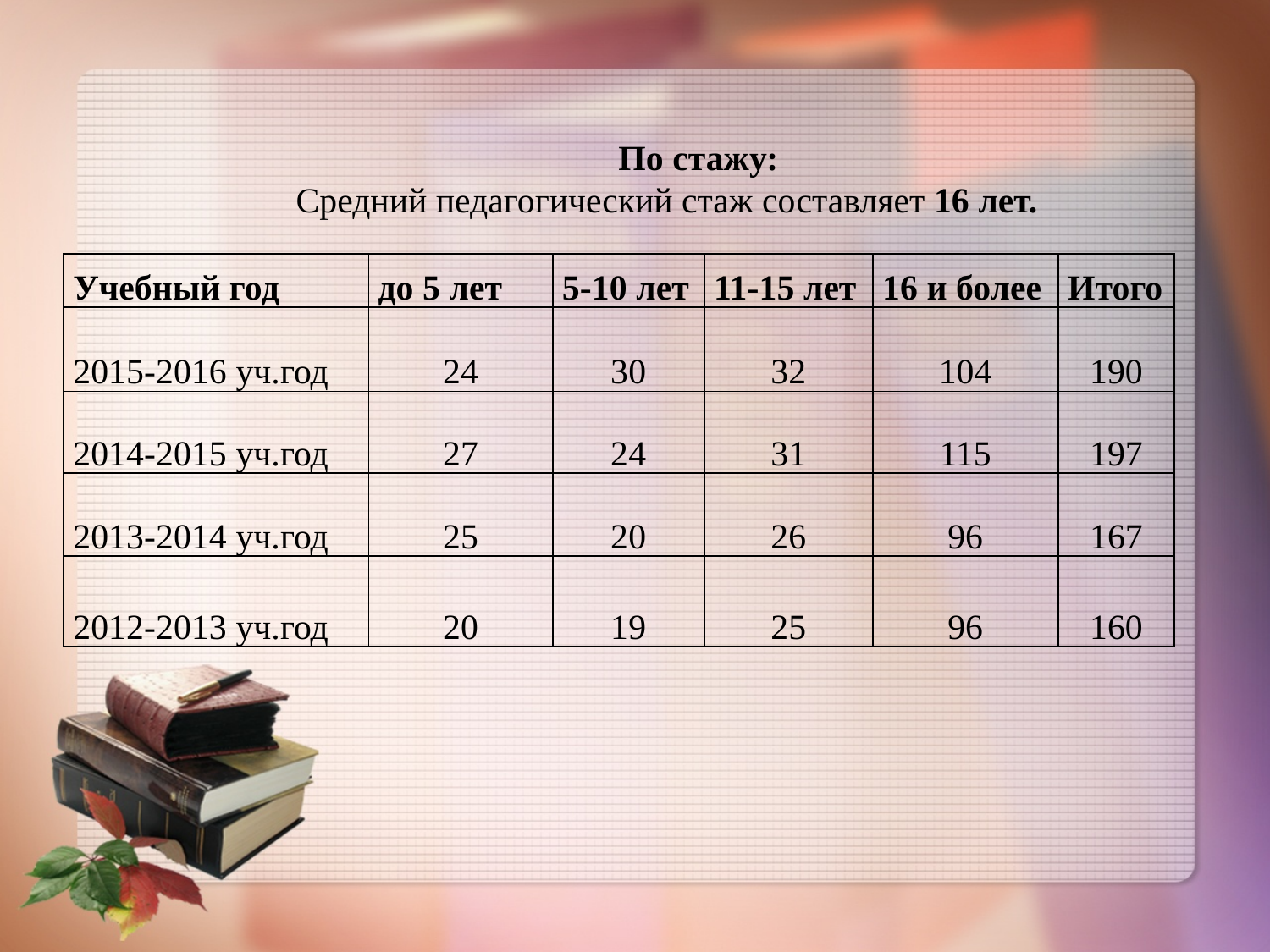

По стажу:
Средний педагогический стаж составляет 16 лет.
| Учебный год | до 5 лет | 5-10 лет | 11-15 лет | 16 и более | Итого |
| --- | --- | --- | --- | --- | --- |
| 2015-2016 уч.год | 24 | 30 | 32 | 104 | 190 |
| 2014-2015 уч.год | 27 | 24 | 31 | 115 | 197 |
| 2013-2014 уч.год | 25 | 20 | 26 | 96 | 167 |
| 2012-2013 уч.год | 20 | 19 | 25 | 96 | 160 |